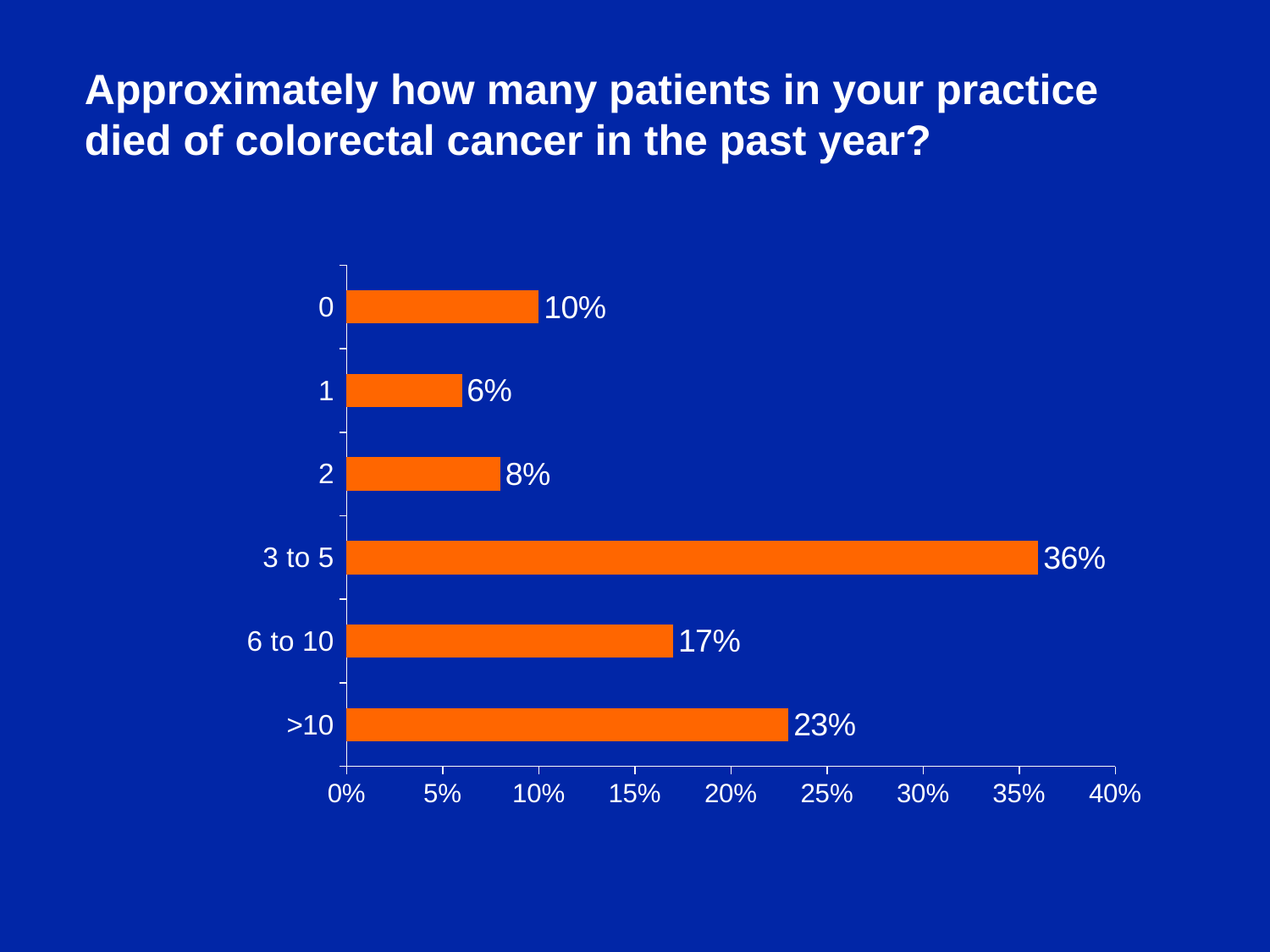

Approximately how many patients in your practice died of colorectal cancer in the past year?

### Chart

| Category | Series 1 |
|---|---|
| >10 | 0.23 |
| 6 to 10 | 0.17 |
| 3 to 5 | 0.36 |
| 2 | 0.08 |
| 1 | 0.06 |
| 0 | 0.1 |